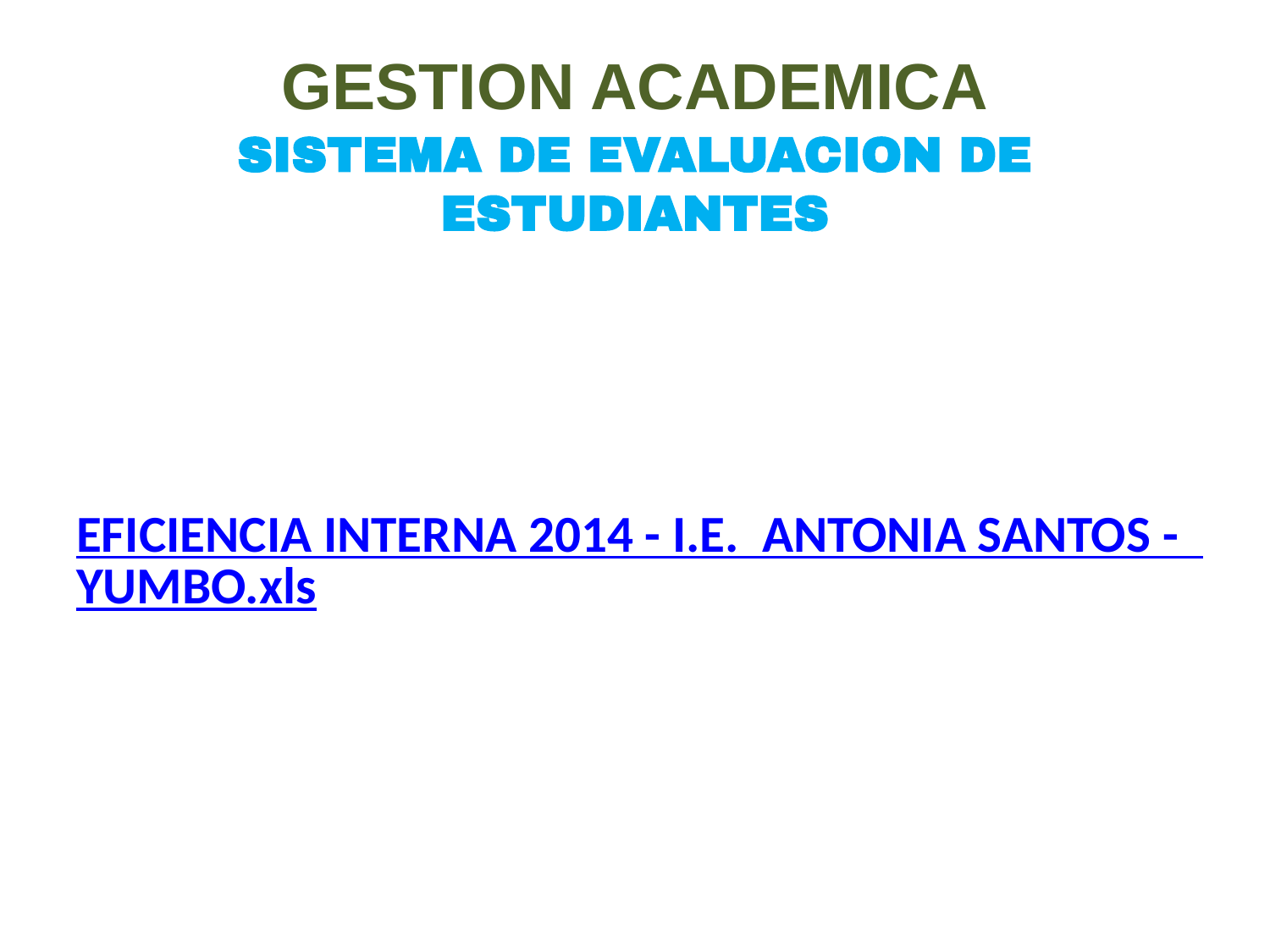

# GESTION ACADEMICA SISTEMA DE EVALUACION DE ESTUDIANTES

EFICIENCIA INTERNA 2014 - I.E.  ANTONIA SANTOS -  YUMBO.xls